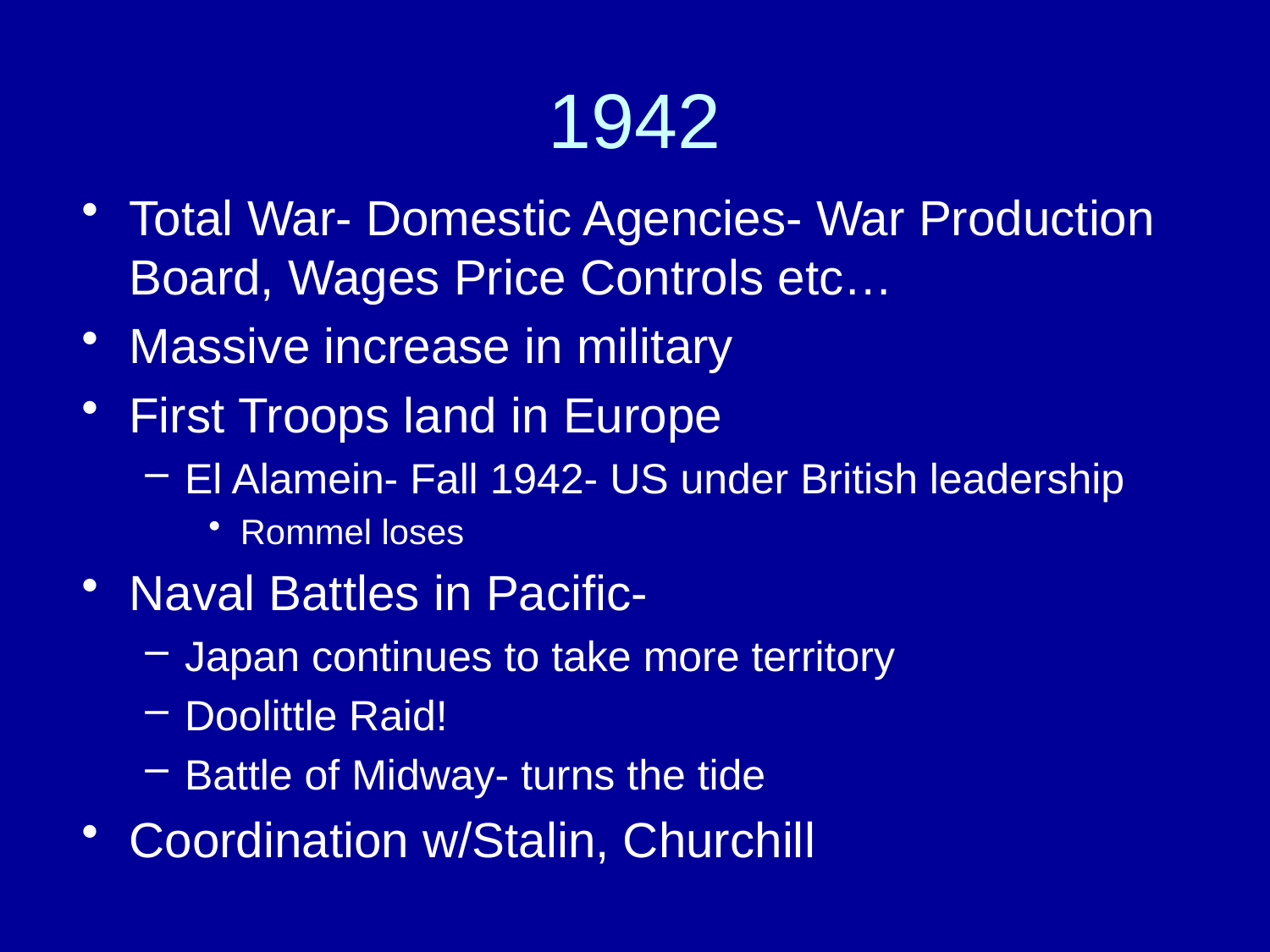

# 1942
Total War- Domestic Agencies- War Production  Board, Wages Price Controls etc…
Massive increase in military
First Troops land in Europe
El Alamein- Fall 1942- US under British leadership
Rommel loses
Naval Battles in Pacific-
Japan continues to take more territory
Doolittle Raid!
Battle of Midway- turns the tide
Coordination w/Stalin, Churchill